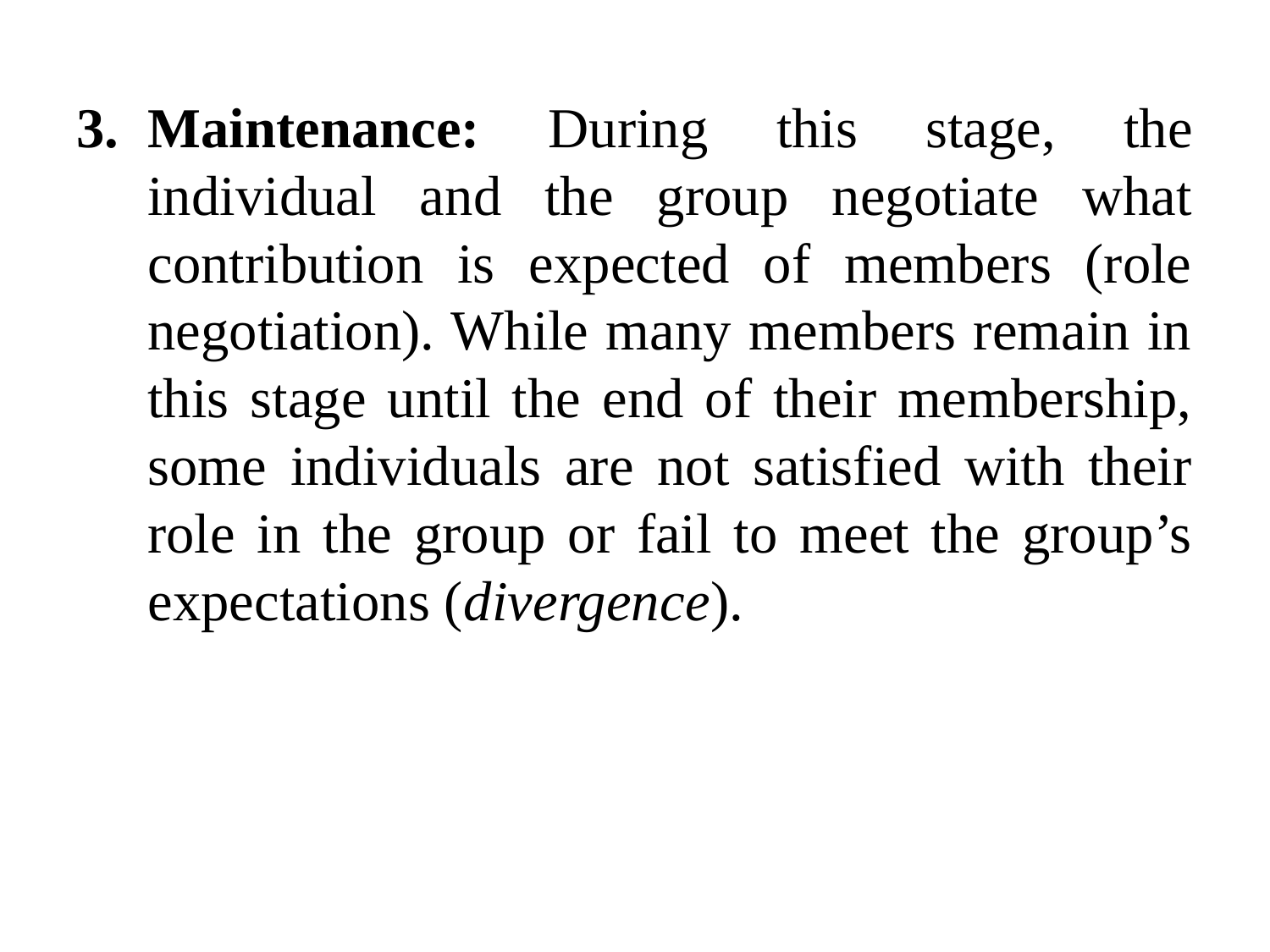

Maintenance: During this stage, the individual and the group negotiate what contribution is expected of members (role negotiation). While many members remain in this stage until the end of their membership, some individuals are not satisfied with their role in the group or fail to meet the group’s expectations (divergence).